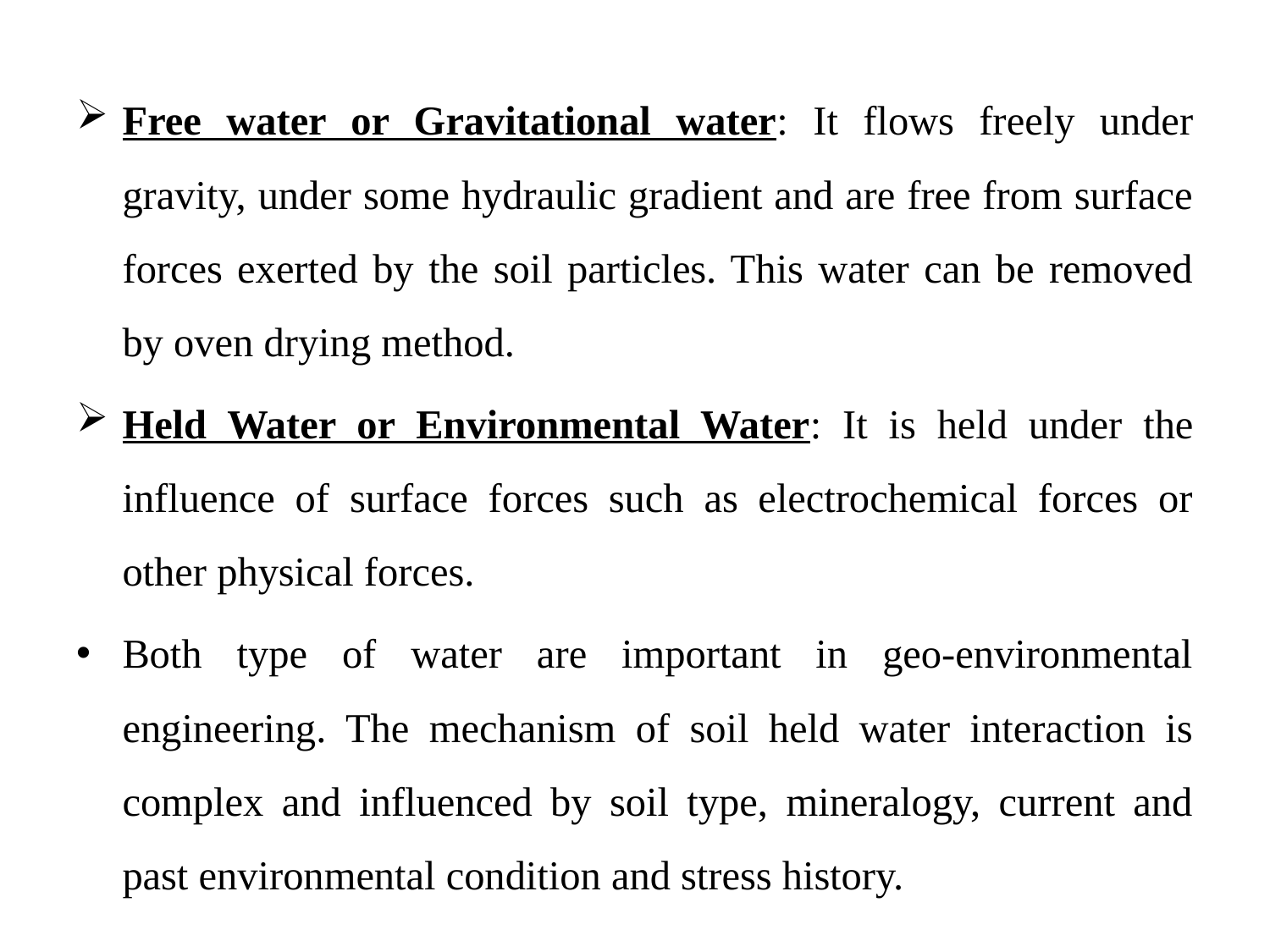

Free water or Gravitational water: It flows freely under gravity, under some hydraulic gradient and are free from surface forces exerted by the soil particles. This water can be removed by oven drying method.
Held Water or Environmental Water: It is held under the influence of surface forces such as electrochemical forces or other physical forces.
Both type of water are important in geo-environmental engineering. The mechanism of soil held water interaction is complex and influenced by soil type, mineralogy, current and past environmental condition and stress history.